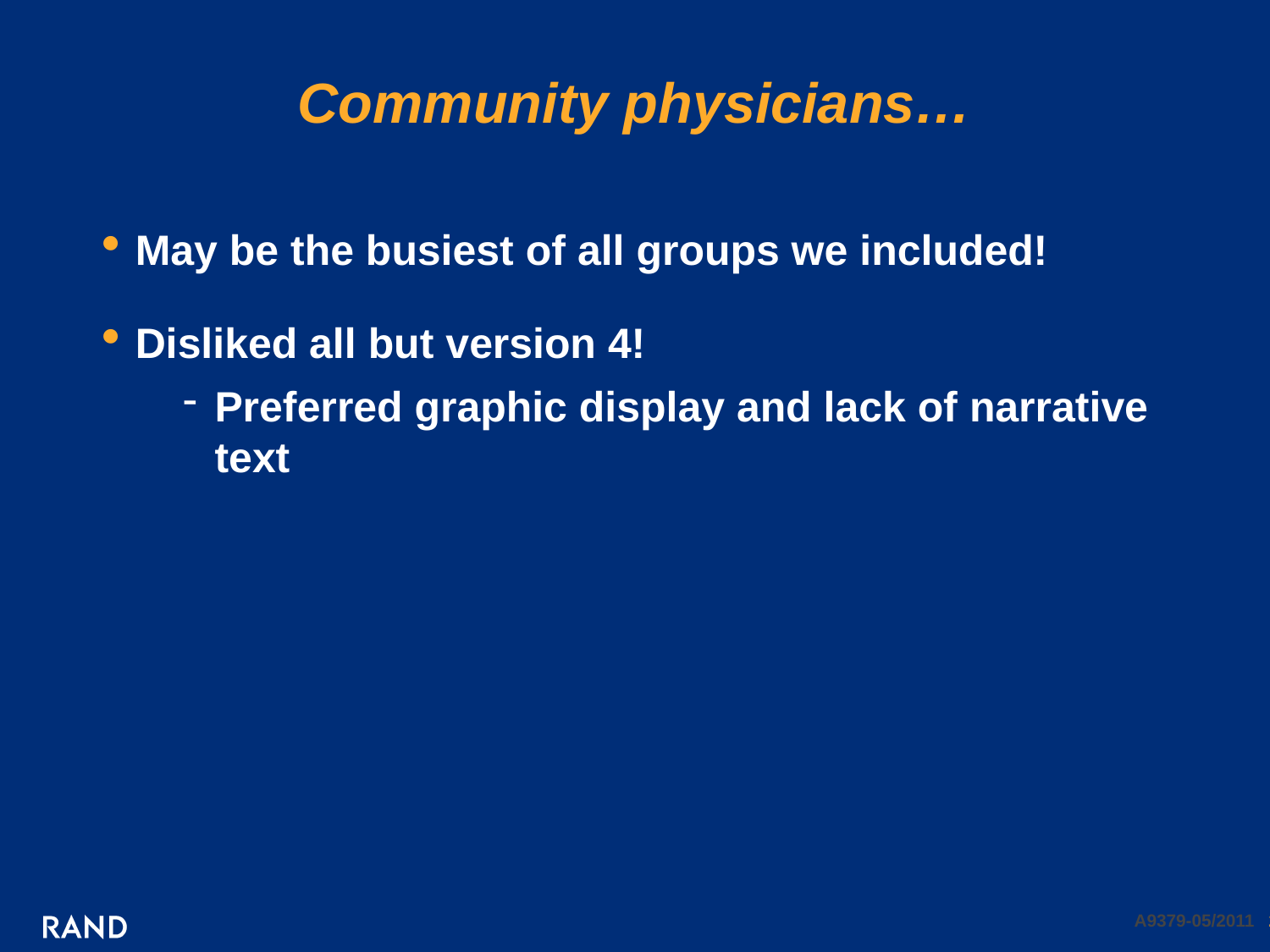

# Community physicians…
May be the busiest of all groups we included!
Disliked all but version 4!
Preferred graphic display and lack of narrative text